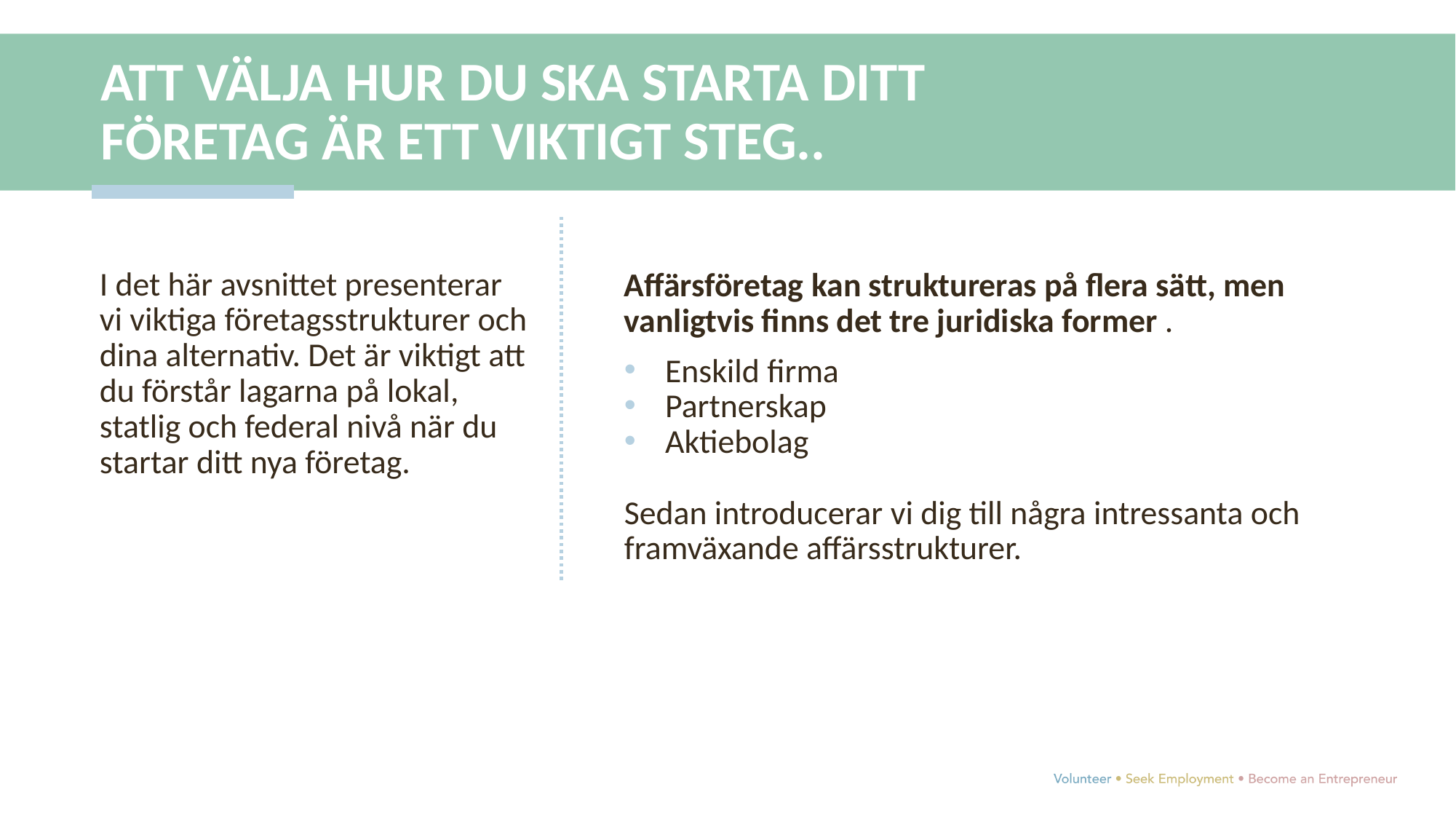

ATT VÄLJA HUR DU SKA STARTA DITT FÖRETAG ÄR ETT VIKTIGT STEG..
I det här avsnittet presenterar vi viktiga företagsstrukturer och dina alternativ. Det är viktigt att du förstår lagarna på lokal, statlig och federal nivå när du startar ditt nya företag.

Affärsföretag kan struktureras på flera sätt, men vanligtvis finns det tre juridiska former .

Enskild firma
Partnerskap
Aktiebolag

Sedan introducerar vi dig till några intressanta och framväxande affärsstrukturer.